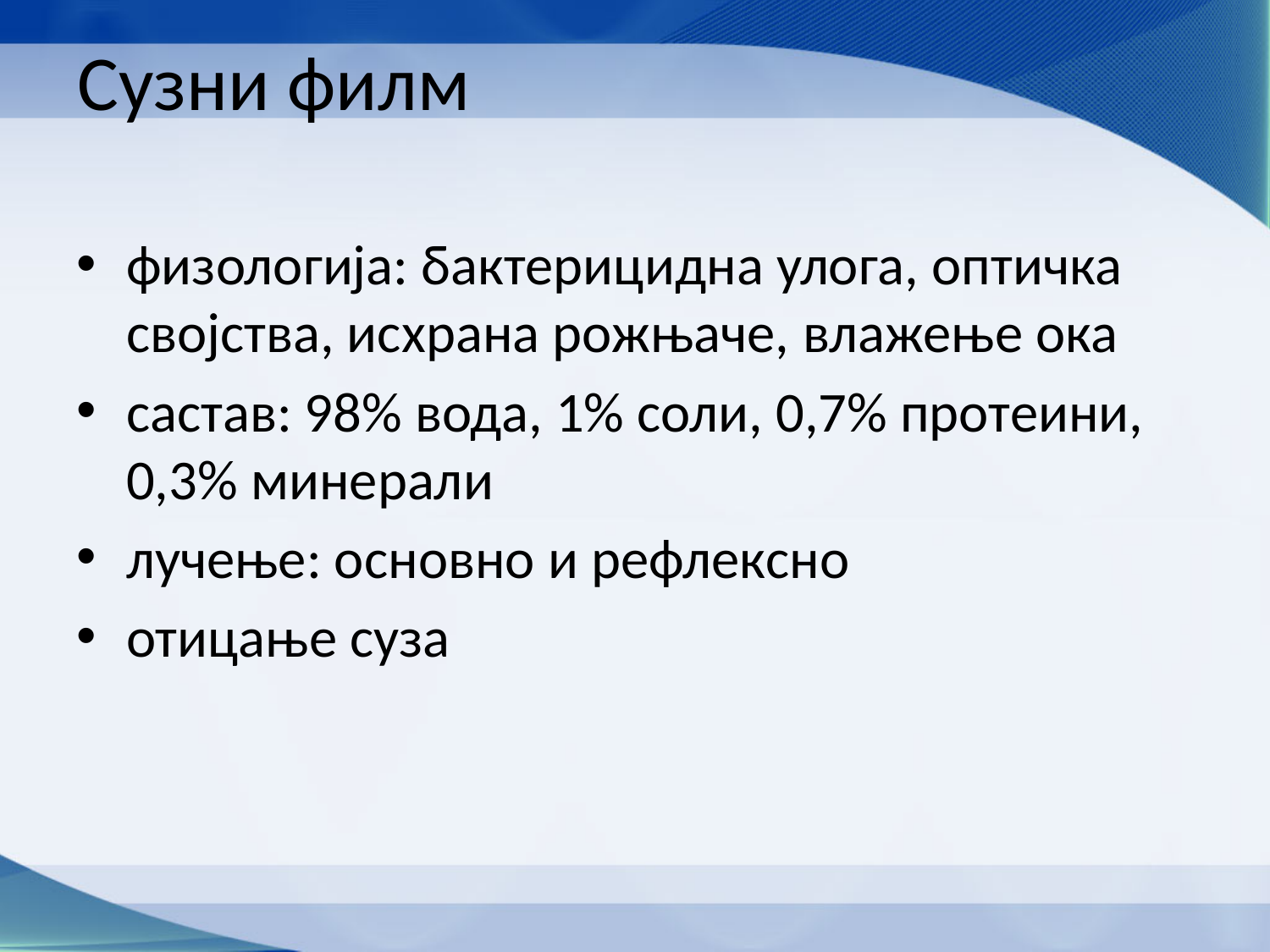

# Сузни филм
физологија: бактерицидна улога, оптичка својства, исхрана рожњаче, влажење ока
састав: 98% вода, 1% соли, 0,7% протеини, 0,3% минерали
лучење: основно и рефлексно
отицање суза